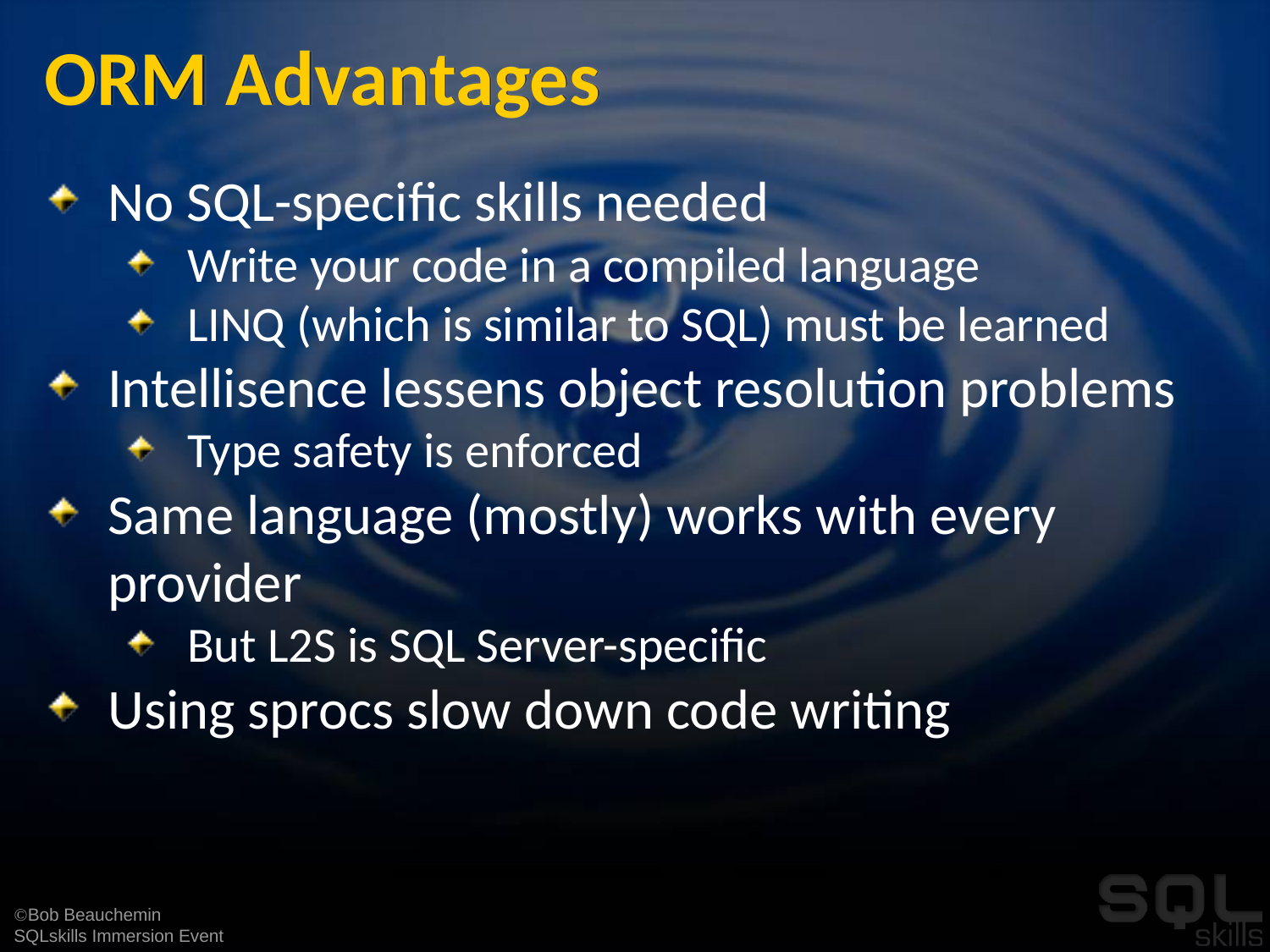

# ORM Advantages
No SQL-specific skills needed
Write your code in a compiled language
LINQ (which is similar to SQL) must be learned
Intellisence lessens object resolution problems
Type safety is enforced
Same language (mostly) works with every provider
But L2S is SQL Server-specific
Using sprocs slow down code writing